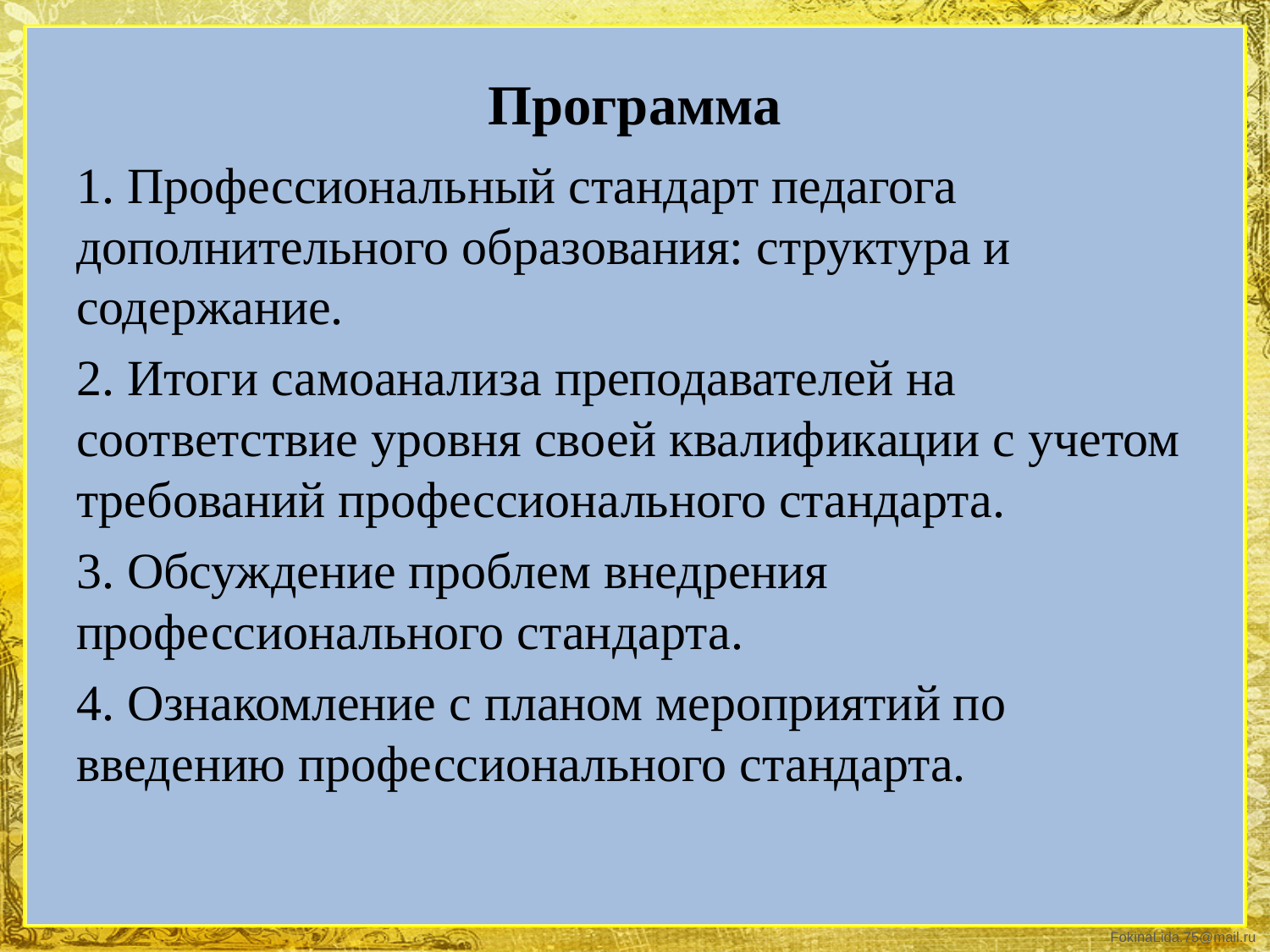

# Программа
1. Профессиональный стандарт педагога дополнительного образования: структура и содержание.
2. Итоги самоанализа преподавателей на соответствие уровня своей квалификации с учетом требований профессионального стандарта.
3. Обсуждение проблем внедрения профессионального стандарта.
4. Ознакомление с планом мероприятий по введению профессионального стандарта.